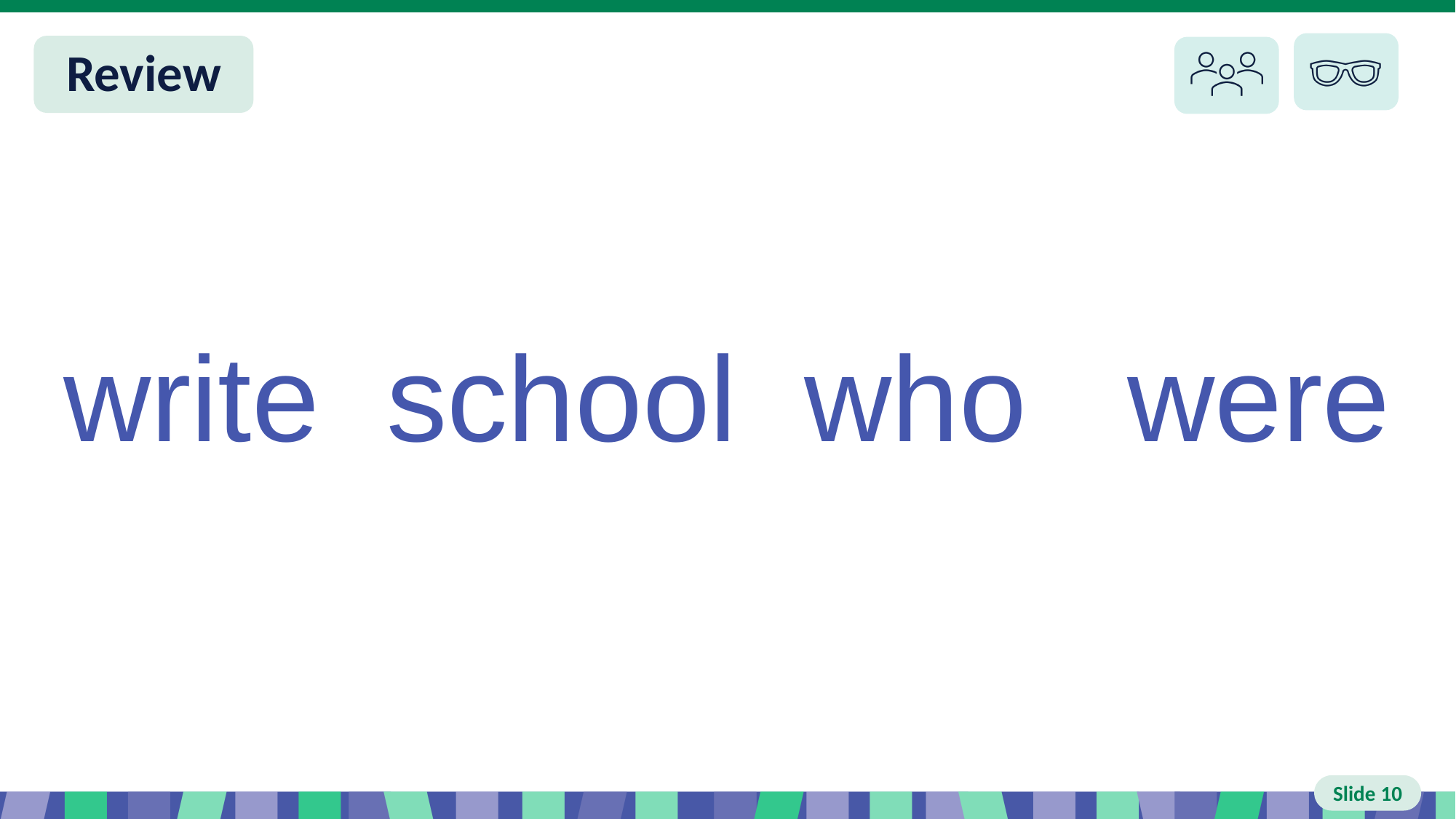

# Slide 10 Review
write  school  who   were